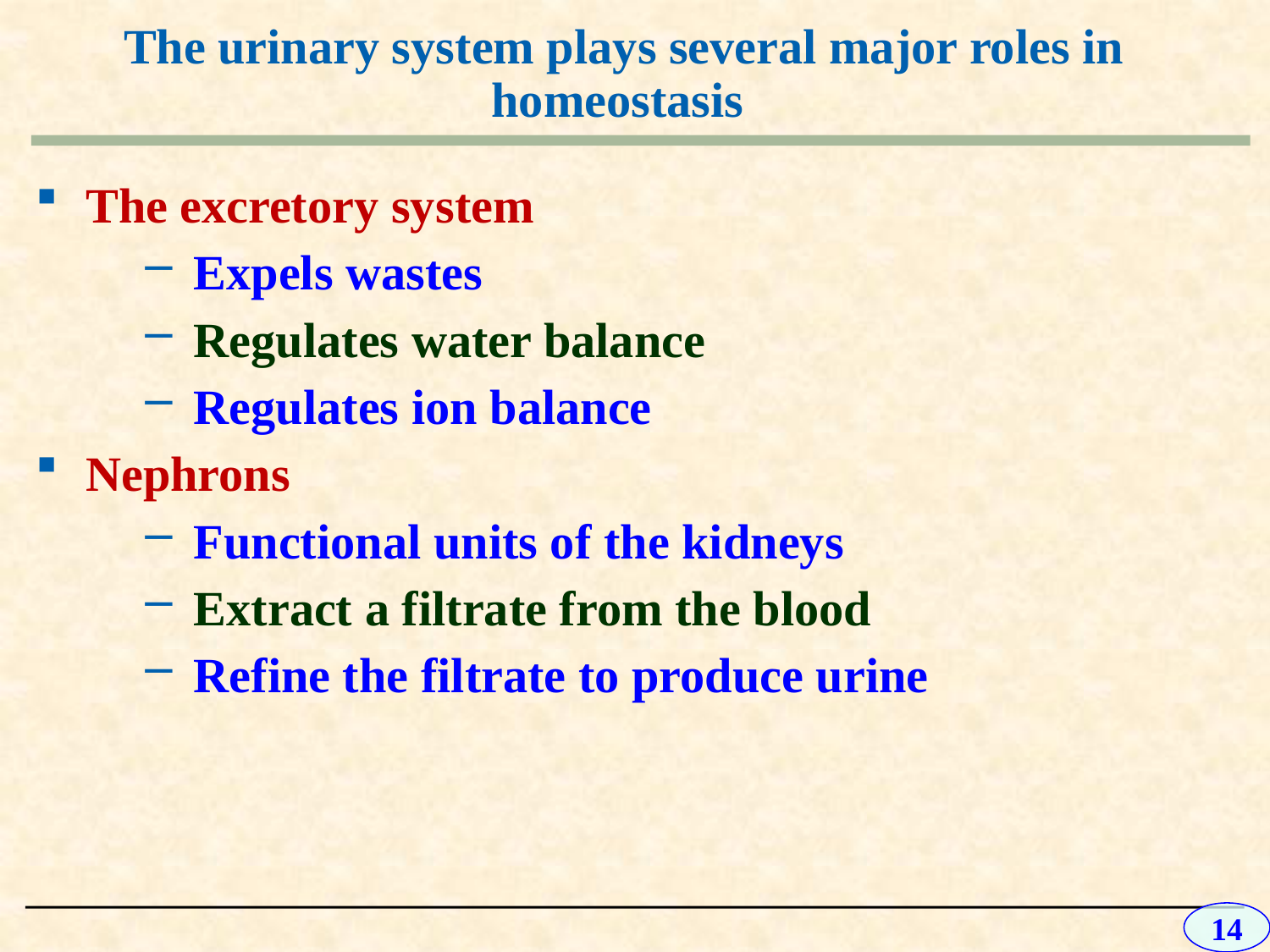

# The urinary system plays several major roles in homeostasis

The excretory system
Expels wastes
Regulates water balance
Regulates ion balance
Nephrons
Functional units of the kidneys
Extract a filtrate from the blood
Refine the filtrate to produce urine

14